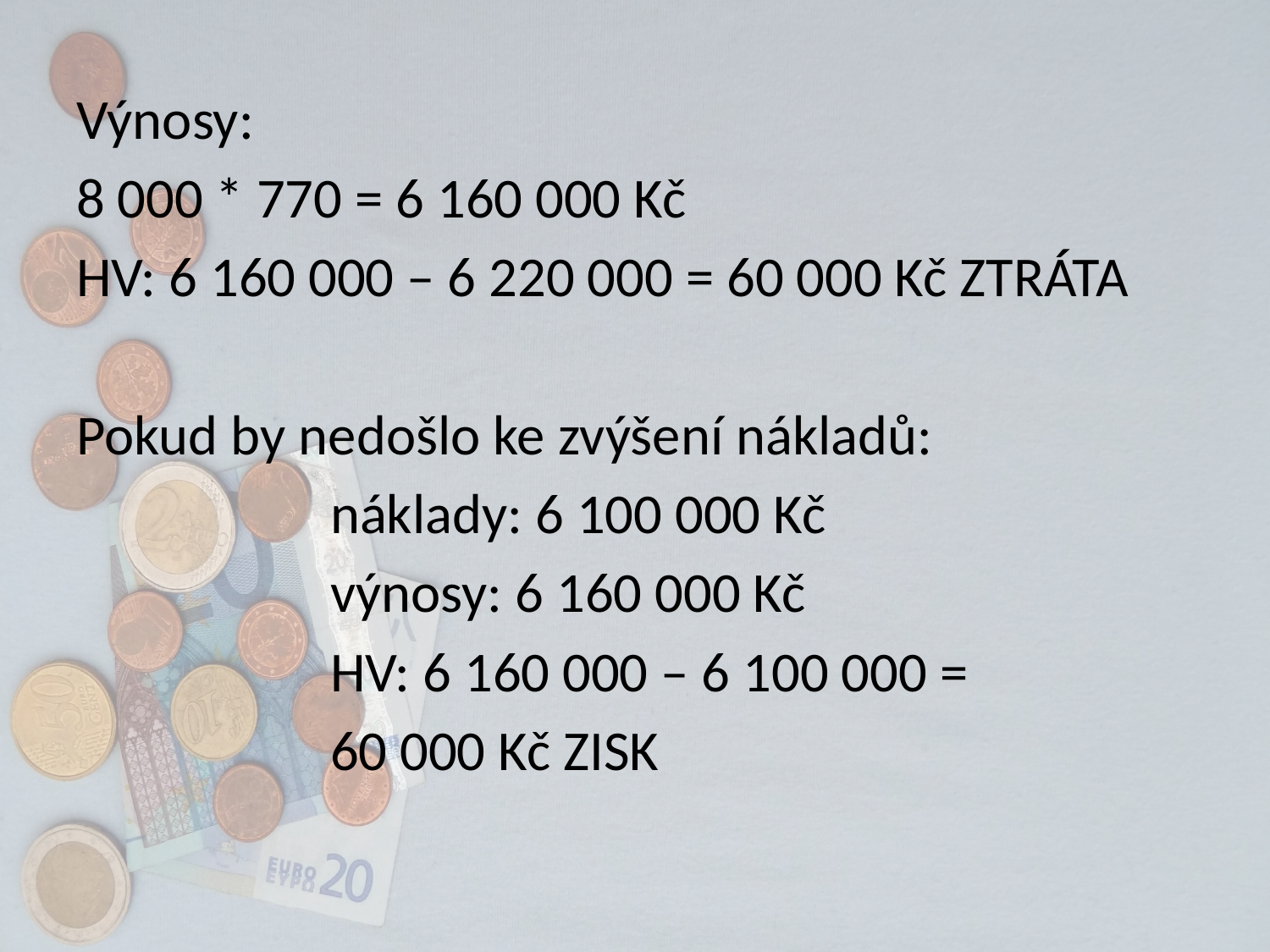

Výnosy:
8 000 * 770 = 6 160 000 Kč
HV: 6 160 000 – 6 220 000 = 60 000 Kč ZTRÁTA

Pokud by nedošlo ke zvýšení nákladů:
		náklady: 6 100 000 Kč
		výnosy: 6 160 000 Kč
		HV: 6 160 000 – 6 100 000 =
		60 000 Kč ZISK